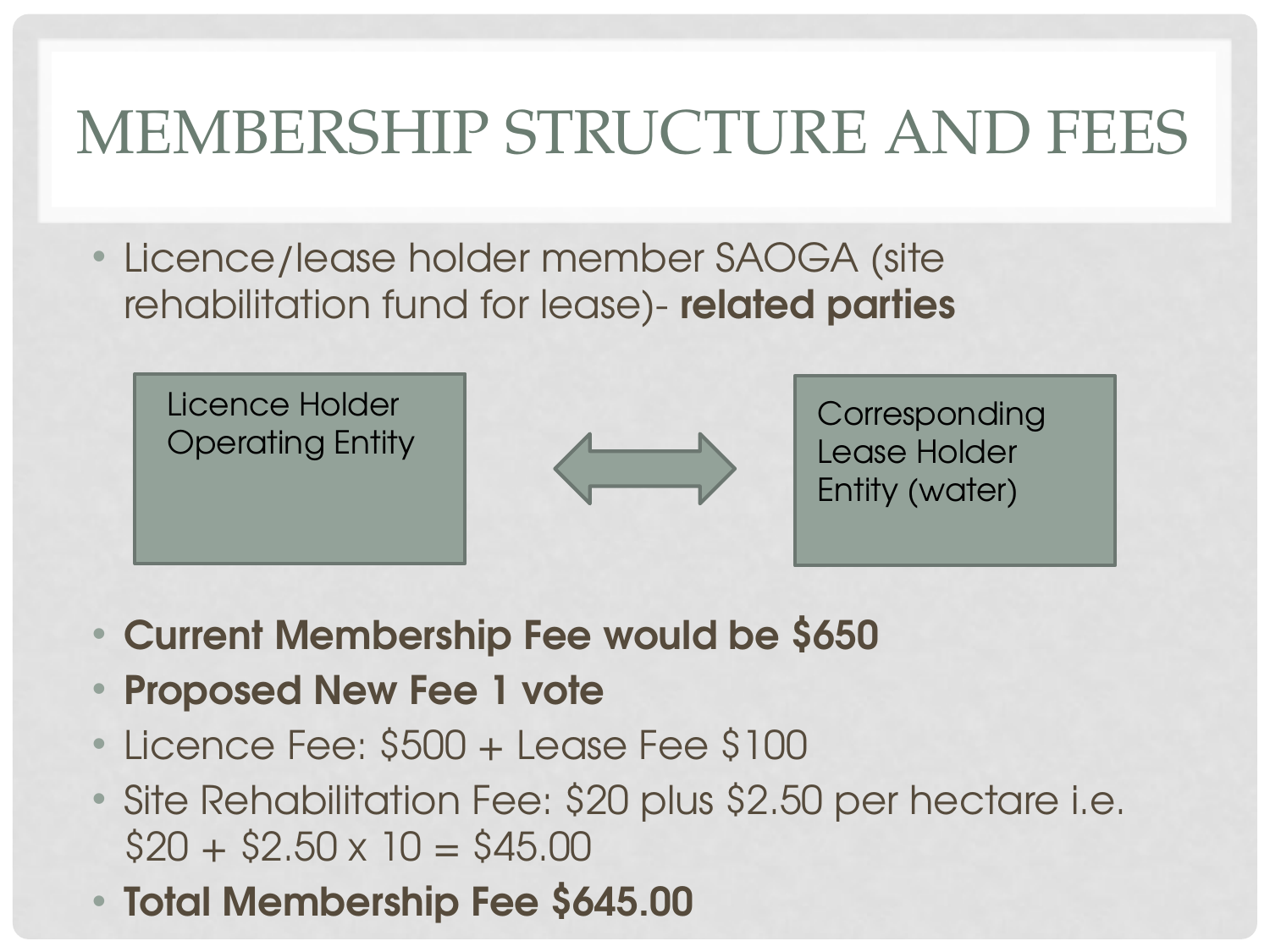

# Membership structure and fees
Licence/lease holder member SAOGA (site rehabilitation fund for lease)- related parties

Current Membership Fee would be $650
Proposed New Fee 1 vote
Licence Fee: $500 + Lease Fee $100
Site Rehabilitation Fee: $20 plus $2.50 per hectare i.e. $20 + $2.50 x 10 = $45.00
Total Membership Fee $645.00

Licence Holder
Operating Entity

Corresponding Lease Holder
Entity (water)